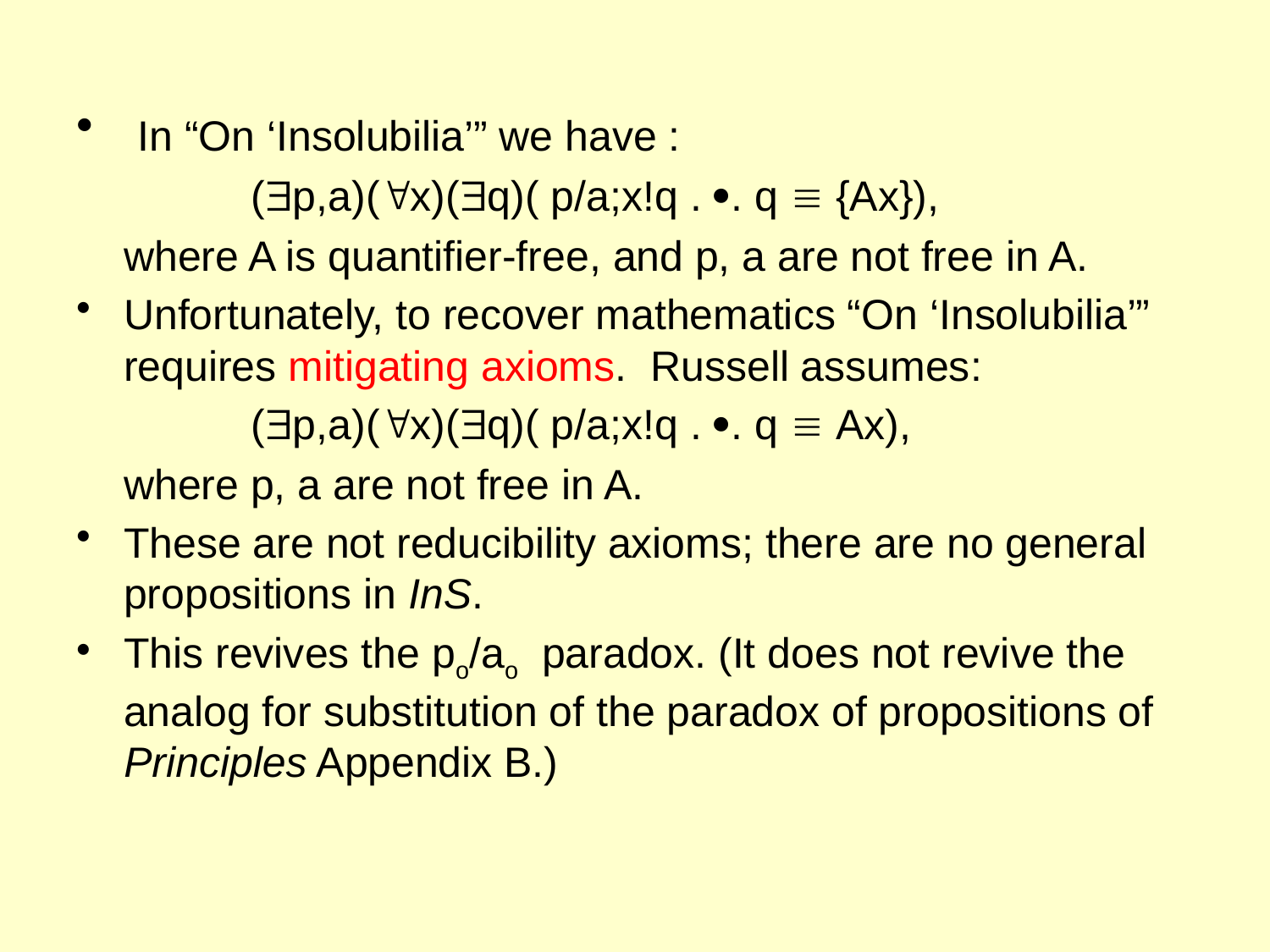

In “On ‘Insolubilia’” we have :
		(∃p,a)(∀x)(∃q)( p/a;x!q . •. q ≡ {Ax}),
	where A is quantifier-free, and p, a are not free in A.
Unfortunately, to recover mathematics “On ‘Insolubilia’” requires mitigating axioms.  Russell assumes:
		(∃p,a)(∀x)(∃q)( p/a;x!q . •. q ≡ Ax),
	where p, a are not free in A.
These are not reducibility axioms; there are no general propositions in InS.
This revives the po/ao  paradox. (It does not revive the analog for substitution of the paradox of propositions of Principles Appendix B.)